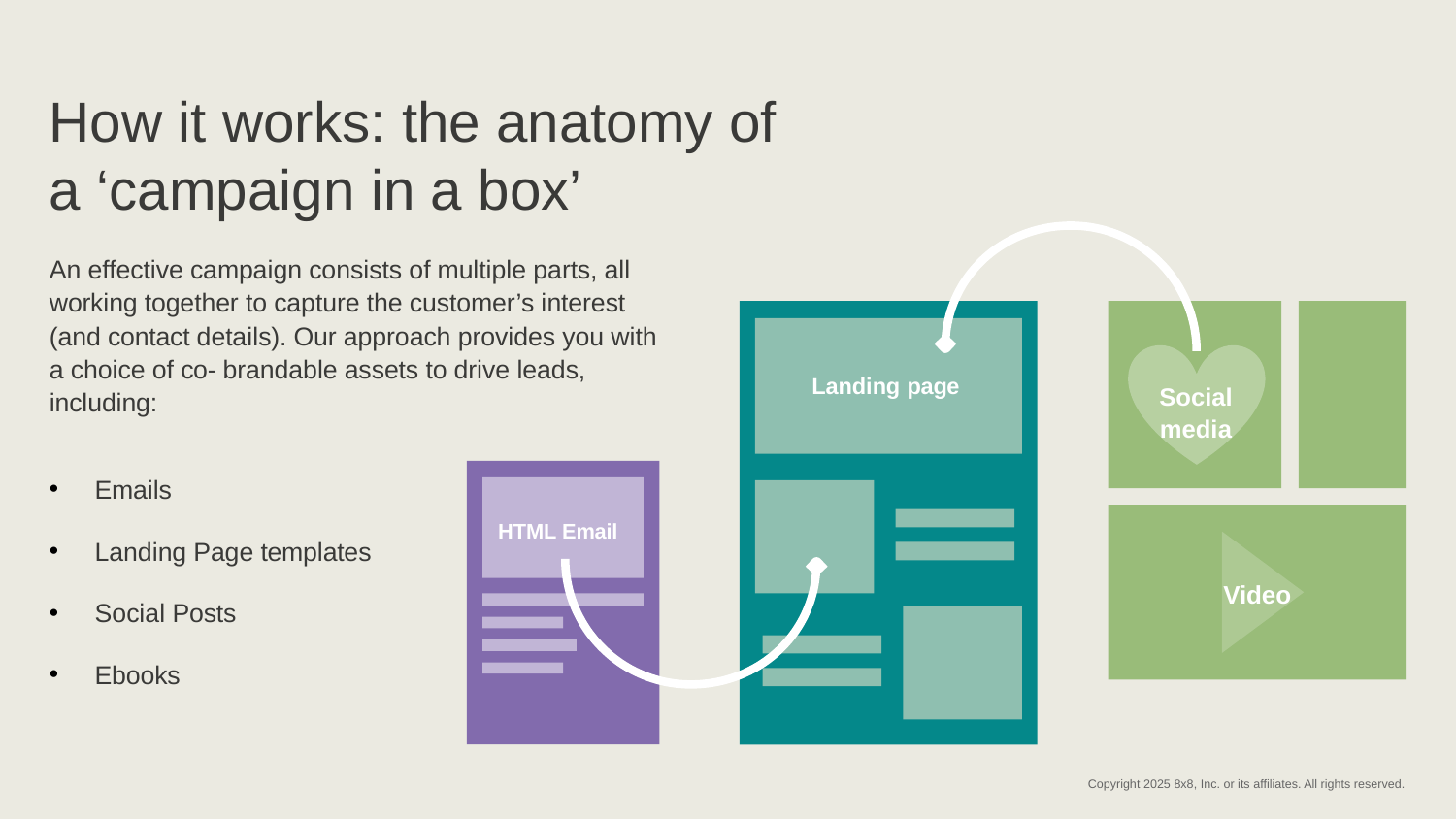

How it works: the anatomy of a ‘campaign in a box’

An effective campaign consists of multiple parts, all working together to capture the customer’s interest (and contact details). Our approach provides you with a choice of co- brandable assets to drive leads, including:

Landing page
Social media
Emails
Landing Page templates
Social Posts
Ebooks

Video
HTML Email